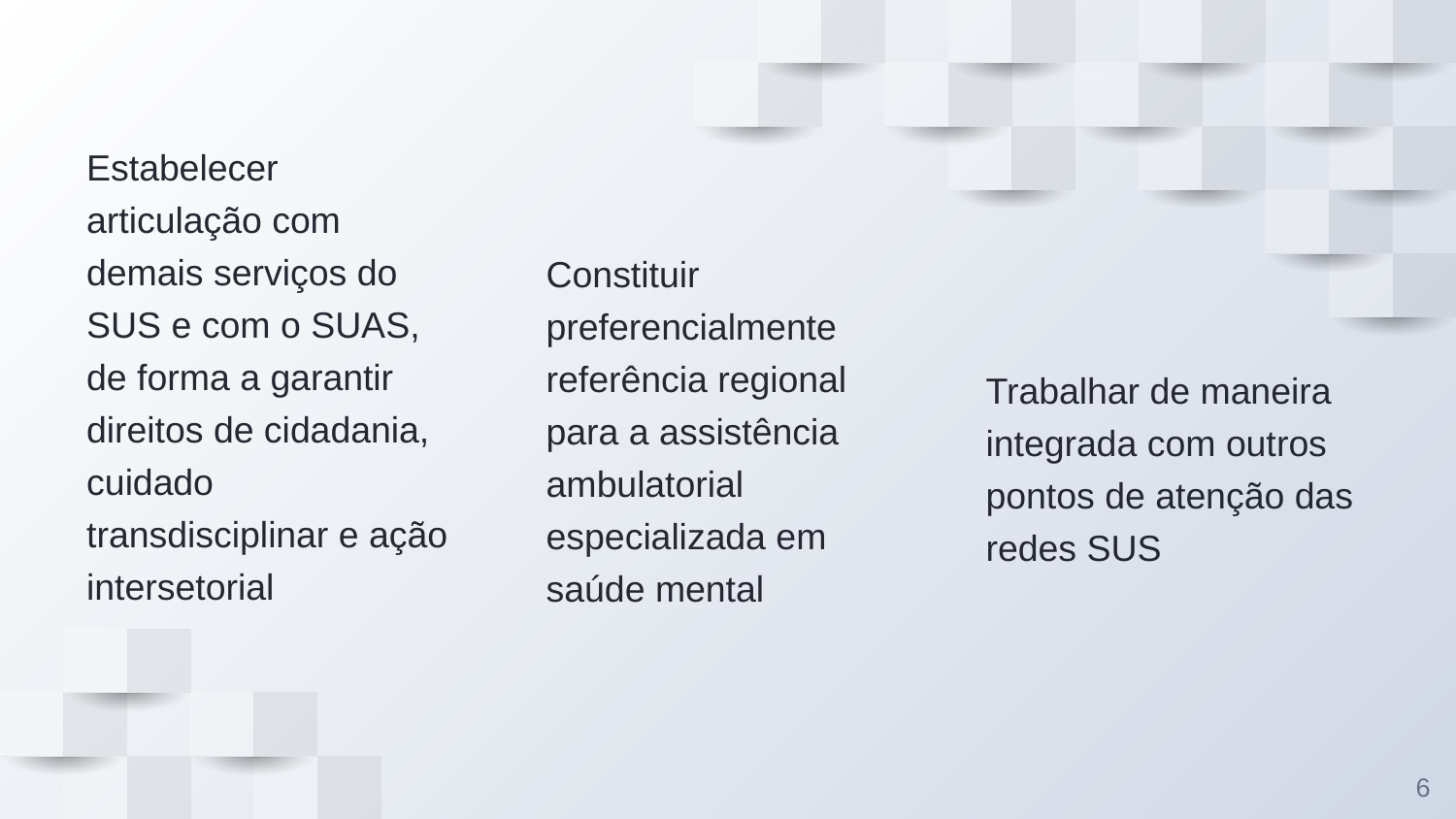

Estabelecer articulação com demais serviços do SUS e com o SUAS, de forma a garantir direitos de cidadania, cuidado transdisciplinar e ação intersetorial
Constituir preferencialmente referência regional para a assistência ambulatorial especializada em saúde mental
Trabalhar de maneira integrada com outros pontos de atenção das redes SUS
6